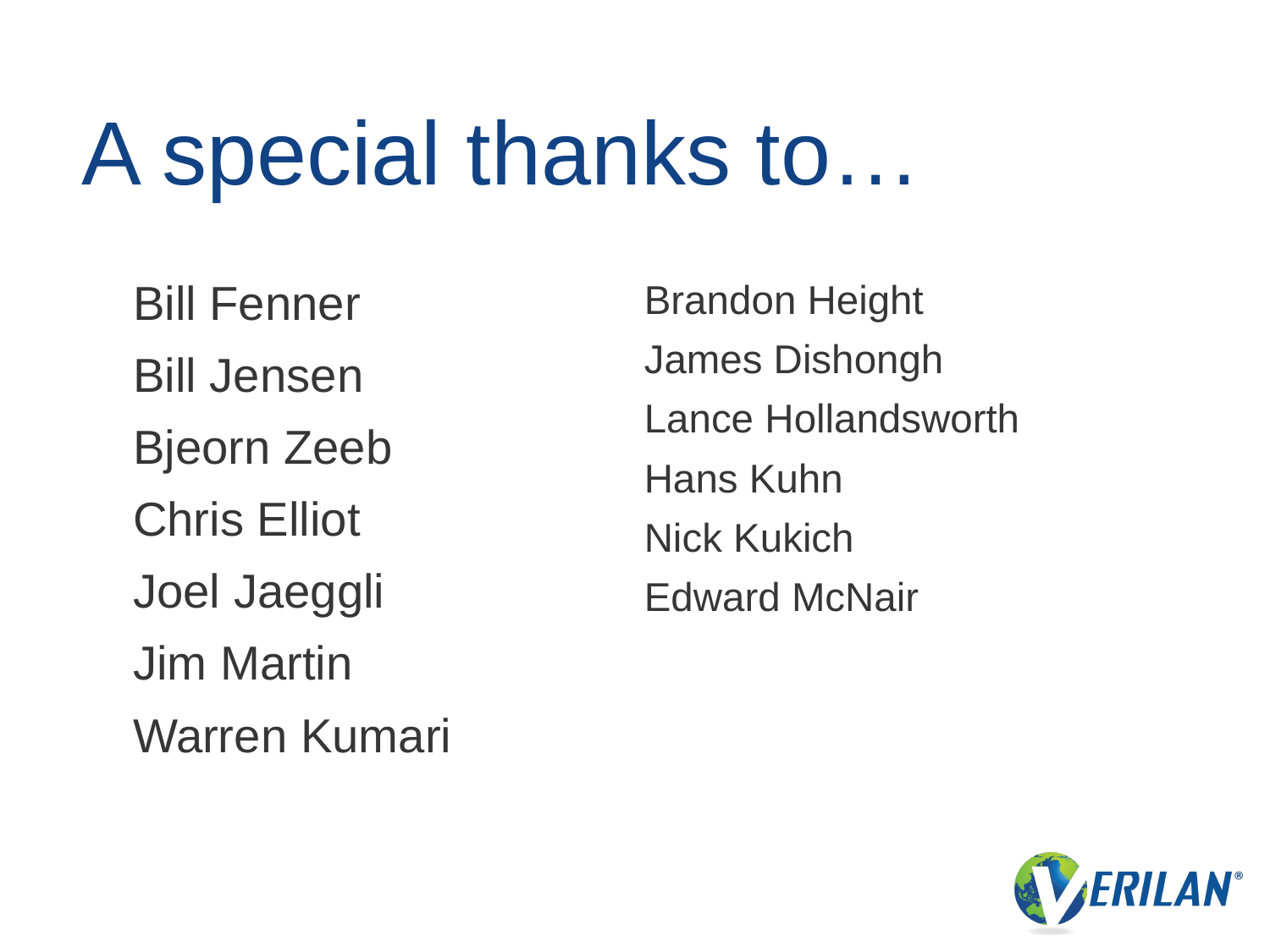

# A special thanks to…
Bill Fenner
Bill Jensen
Bjeorn Zeeb
Chris Elliot
Joel Jaeggli
Jim Martin
Warren Kumari

Brandon Height
James Dishongh
Lance Hollandsworth
Hans Kuhn
Nick Kukich
Edward McNair